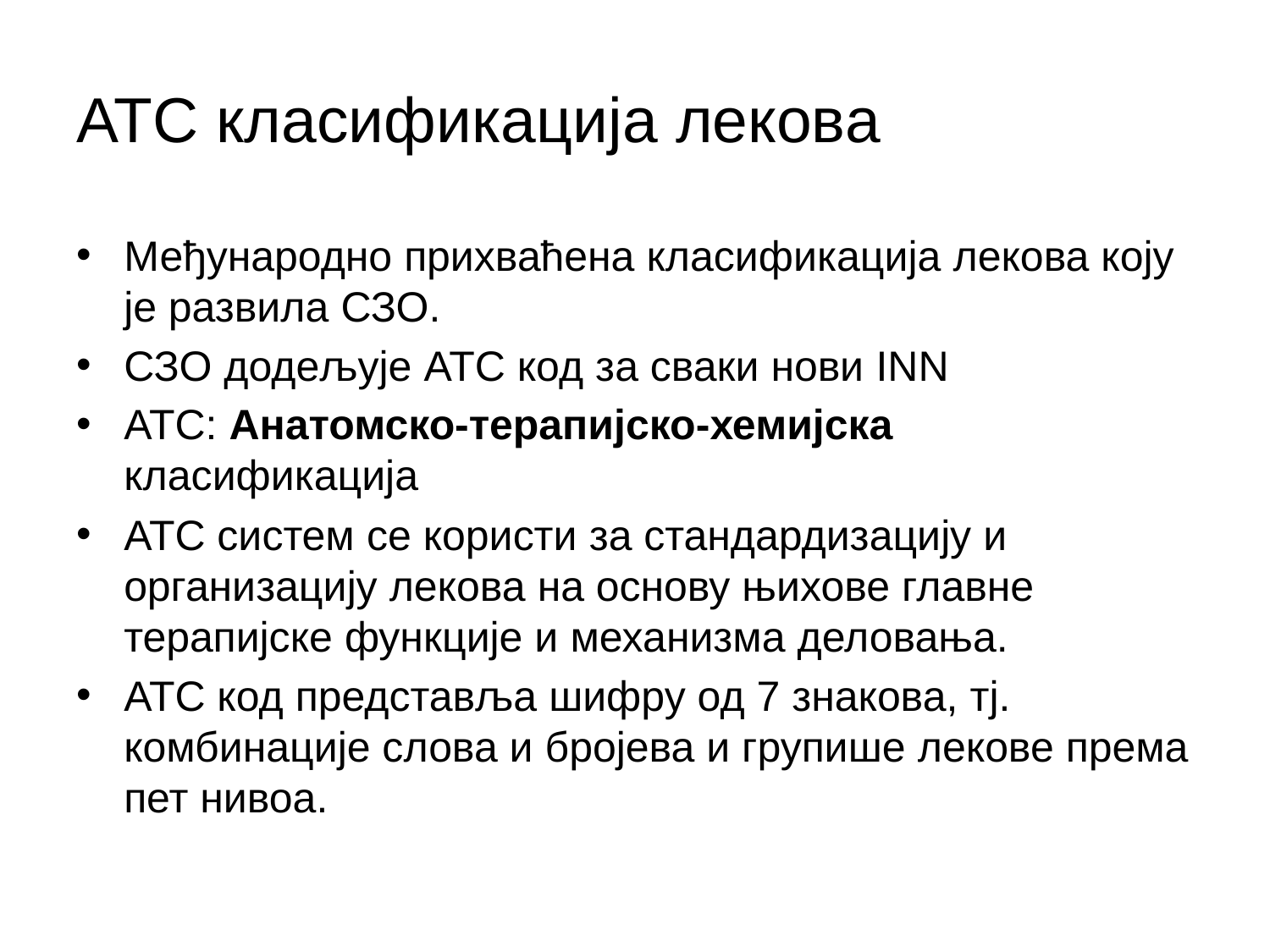

# ATC класификација лекова
Међународно прихваћена класификација лекова коју је развила СЗО.
СЗО додељује ATC код за сваки нови INN
ATC: Анатомско-терапијско-хемијска класификација
ATC систем се користи за стандардизацију и организацију лекова на основу њихове главне терапијске функције и механизма деловања.
ATC код представља шифру од 7 знакова, тј. комбинације слова и бројева и групише лекове према пет нивоа.